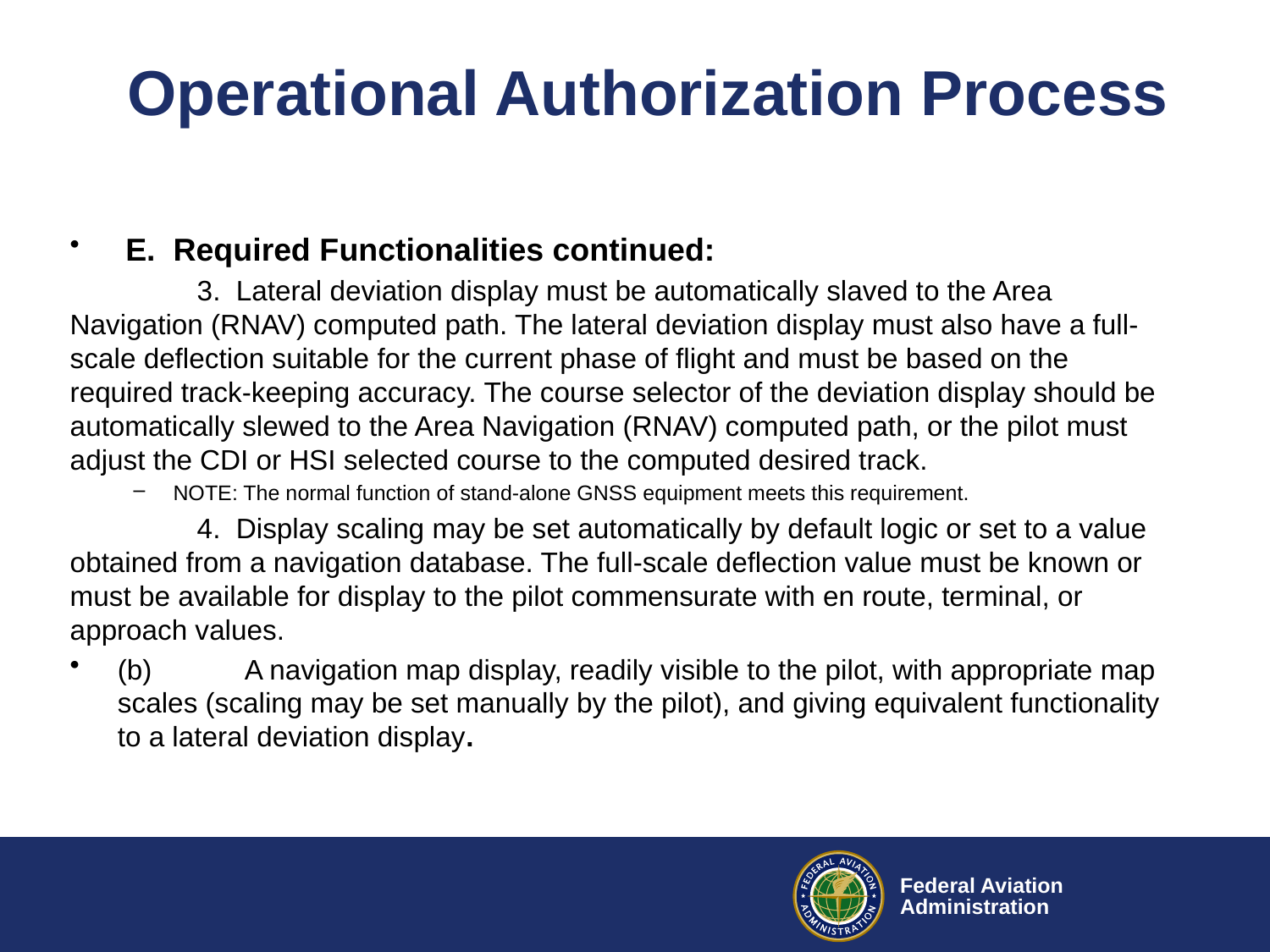

# Operational Authorization Process
 E.  Required Functionalities continued:
	3.  Lateral deviation display must be automatically slaved to the Area Navigation (RNAV) computed path. The lateral deviation display must also have a full-scale deflection suitable for the current phase of flight and must be based on the required track-keeping accuracy. The course selector of the deviation display should be automatically slewed to the Area Navigation (RNAV) computed path, or the pilot must adjust the CDI or HSI selected course to the computed desired track.
NOTE: The normal function of stand-alone GNSS equipment meets this requirement.
	4.  Display scaling may be set automatically by default logic or set to a value obtained from a navigation database. The full-scale deflection value must be known or must be available for display to the pilot commensurate with en route, terminal, or approach values.
(b)  	A navigation map display, readily visible to the pilot, with appropriate map scales (scaling may be set manually by the pilot), and giving equivalent functionality to a lateral deviation display.